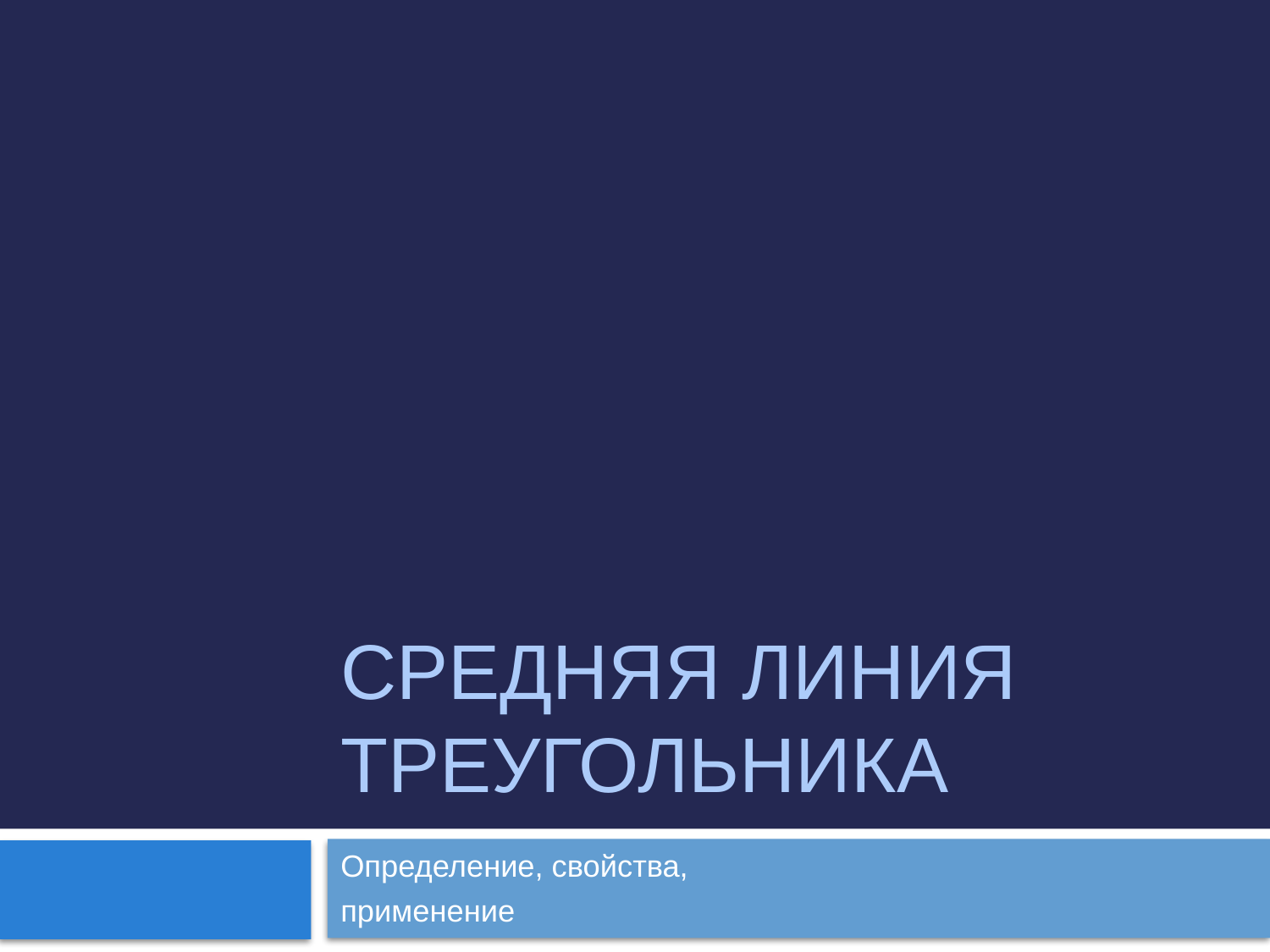

# Средняя линия треугольника
Определение, свойства,
применение